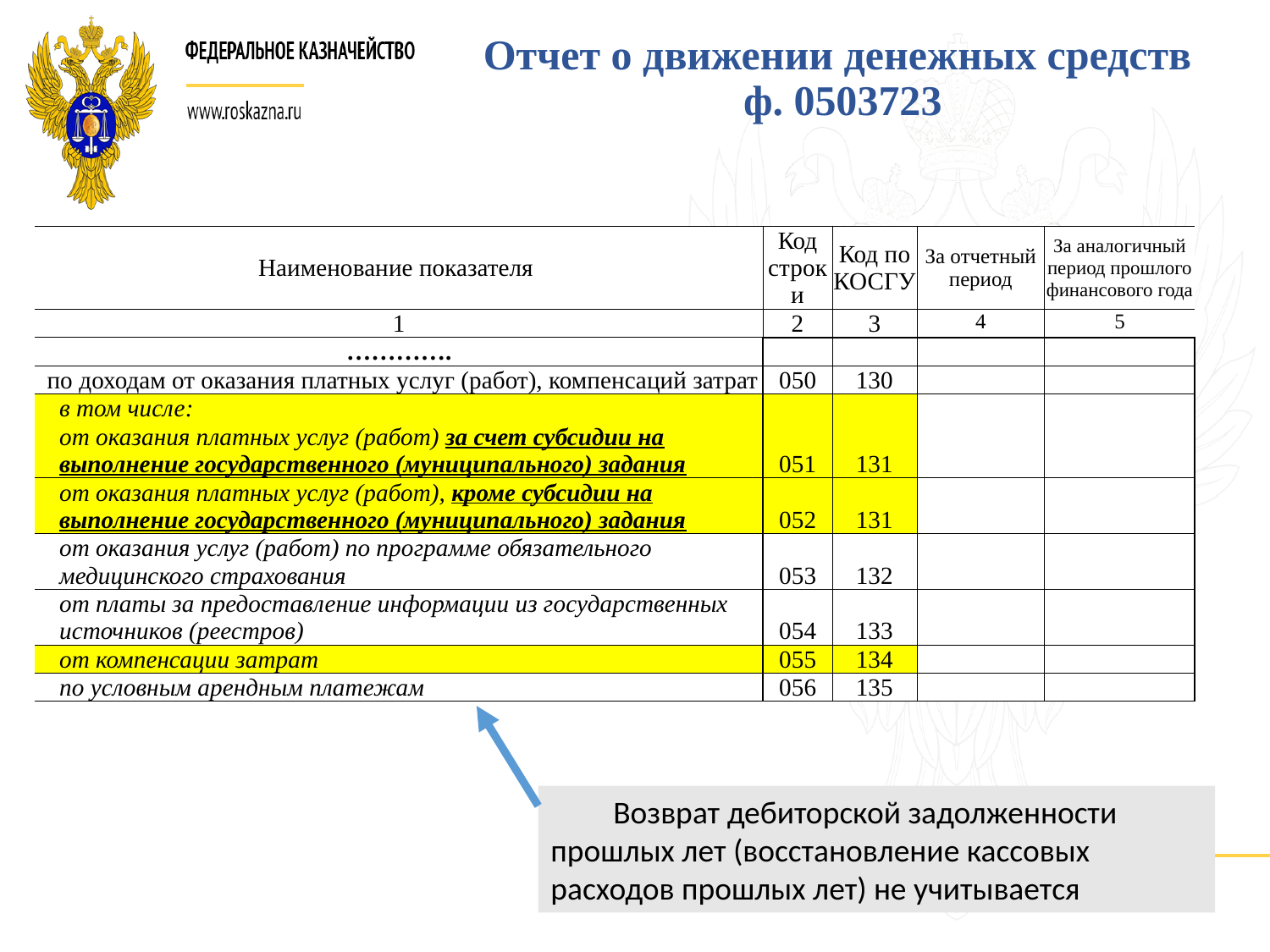

Отчет о движении денежных средств
 ф. 0503723
| Наименование показателя | Код строки | Код по КОСГУ | За отчетный период | За аналогичный период прошлого финансового года |
| --- | --- | --- | --- | --- |
| 1 | 2 | 3 | 4 | 5 |
| …………. |  |  |  |  |
| по доходам от оказания платных услуг (работ), компенсаций затрат | 050 | 130 |  |  |
| в том числе: | 051 | 131 |  |  |
| от оказания платных услуг (работ) за счет субсидии на выполнение государственного (муниципального) задания |  |  |  |  |
| от оказания платных услуг (работ), кроме субсидии на выполнение государственного (муниципального) задания | 052 | 131 |  |  |
| от оказания услуг (работ) по программе обязательного медицинского страхования | 053 | 132 |  |  |
| от платы за предоставление информации из государственных источников (реестров) | 054 | 133 |  |  |
| от компенсации затрат | 055 | 134 |  |  |
| по условным арендным платежам | 056 | 135 |  |  |
Возврат дебиторской задолженности прошлых лет (восстановление кассовых расходов прошлых лет) не учитывается